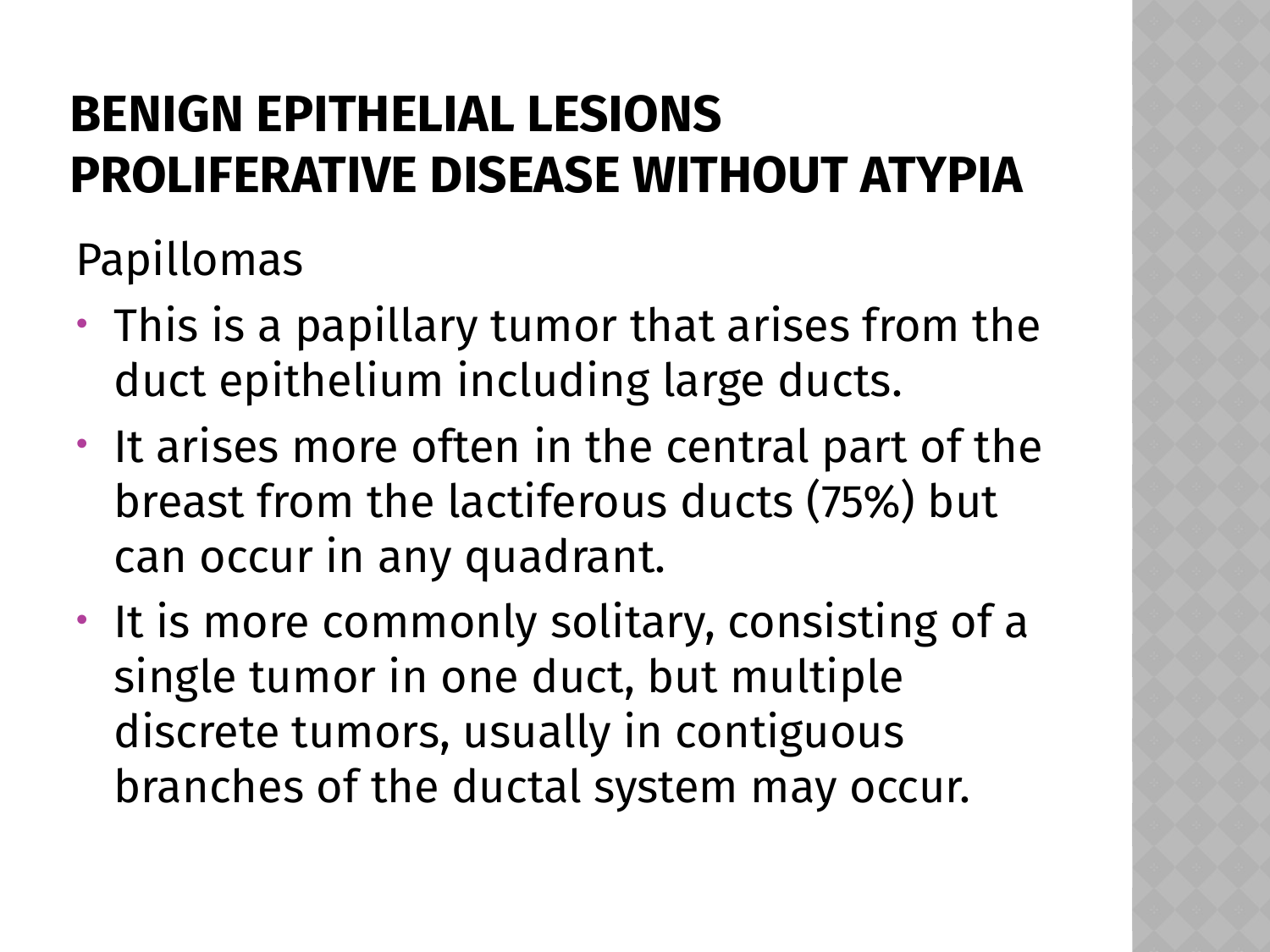

# Benign Epithelial Lesions proliferative Disease without Atypia
Papillomas
This is a papillary tumor that arises from the duct epithelium including large ducts.
It arises more often in the central part of the breast from the lactiferous ducts (75%) but can occur in any quadrant.
It is more commonly solitary, consisting of a single tumor in one duct, but multiple discrete tumors, usually in contiguous branches of the ductal system may occur.